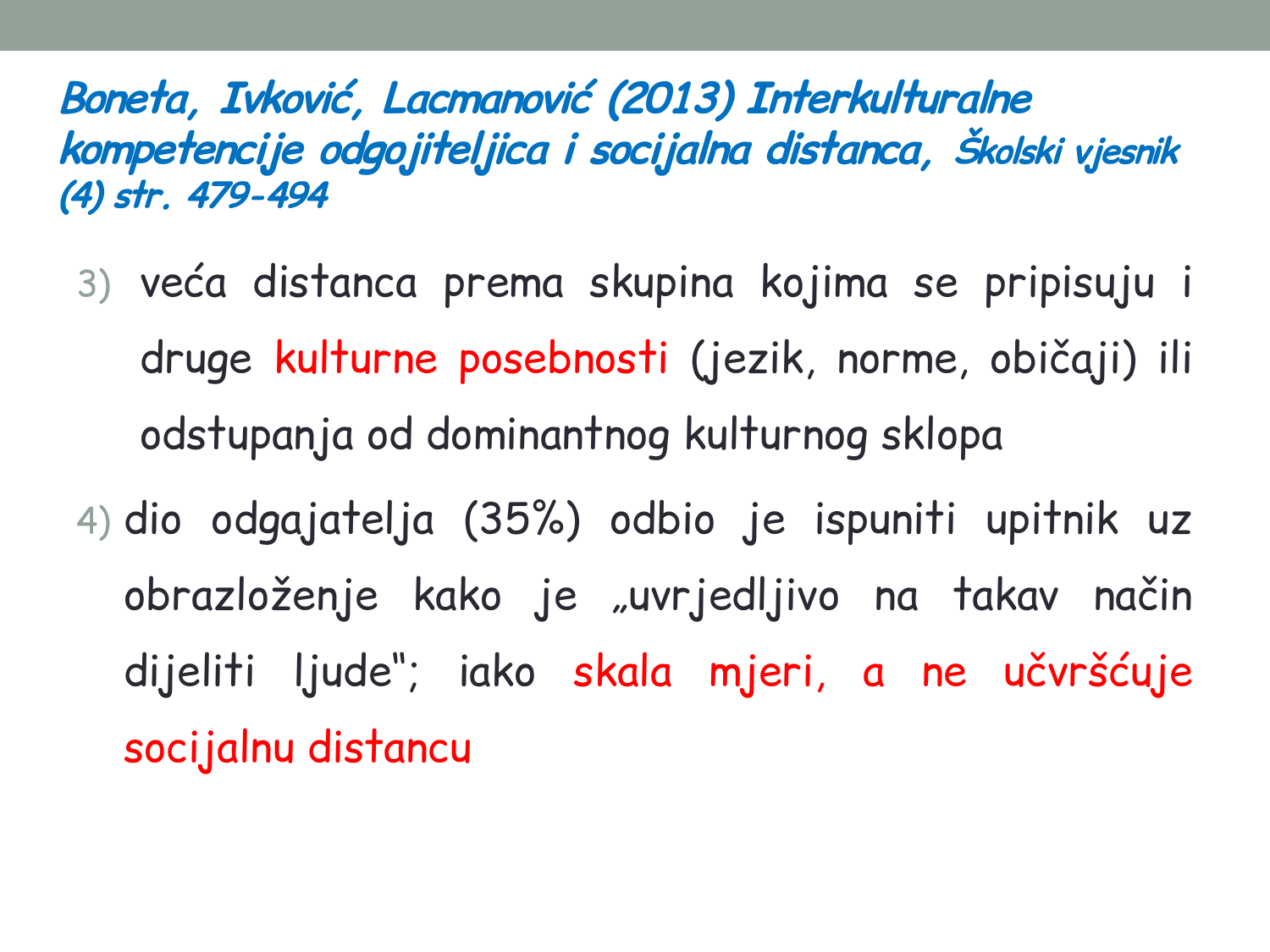

# Boneta, Ivković, Lacmanović (2013) Interkulturalne kompetencije odgojiteljica i socijalna distanca, Školski vjesnik (4) str. 479-494
veća distanca prema skupina kojima se pripisuju i druge kulturne posebnosti (jezik, norme, običaji) ili odstupanja od dominantnog kulturnog sklopa
dio odgajatelja (35%) odbio je ispuniti upitnik uz obrazloženje kako je „uvrjedljivo na takav način dijeliti ljude“; iako skala mjeri, a ne učvršćuje socijalnu distancu